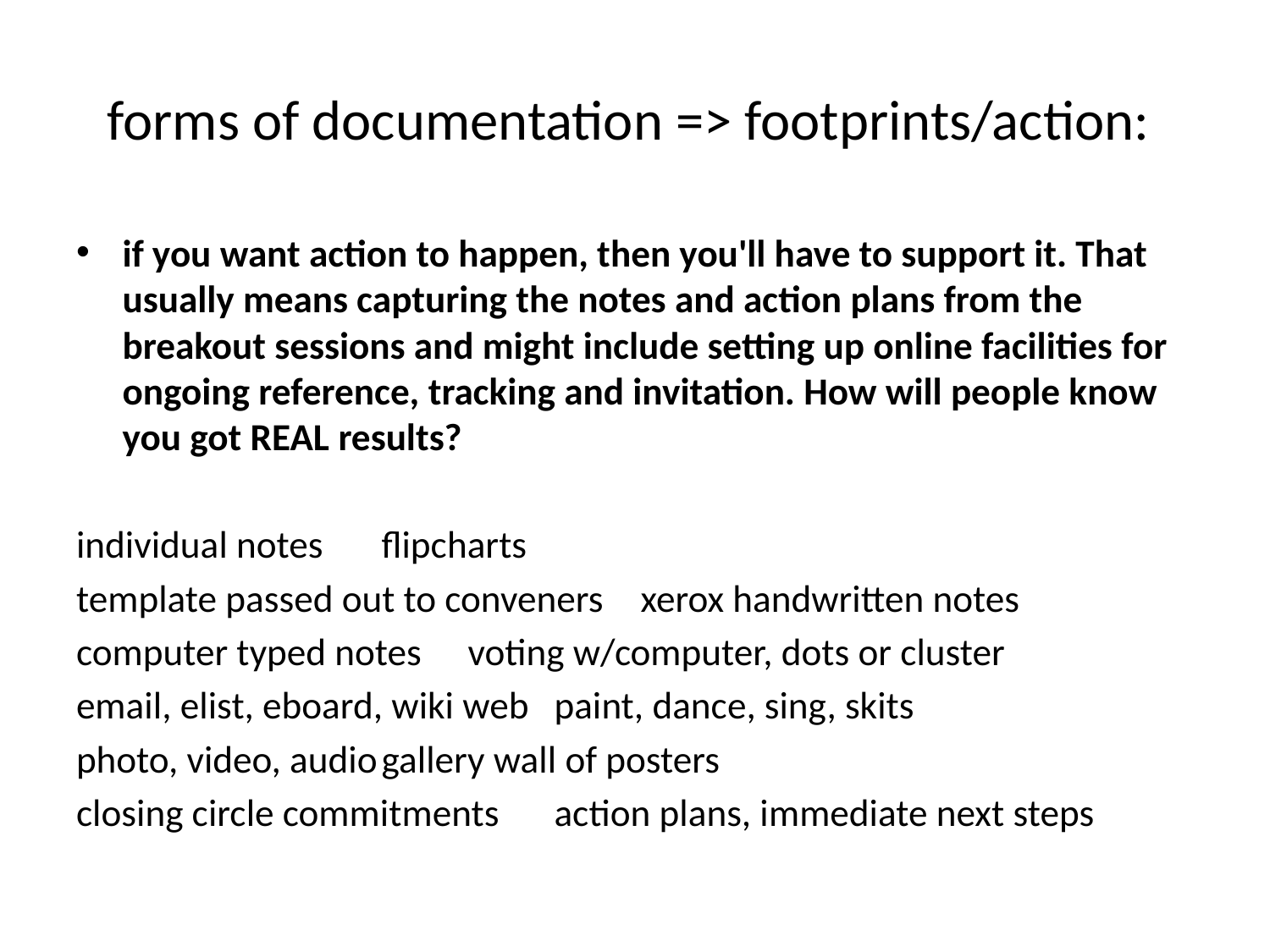

# forms of documentation => footprints/action:
if you want action to happen, then you'll have to support it. That usually means capturing the notes and action plans from the breakout sessions and might include setting up online facilities for ongoing reference, tracking and invitation. How will people know you got REAL results?

individual notes						flipcharts
template passed out to conveners	xerox handwritten notes
computer typed notes				voting w/computer, dots or cluster
email, elist, eboard, wiki web		paint, dance, sing, skits
photo, video, audio					gallery wall of posters
closing circle commitments			action plans, immediate next steps